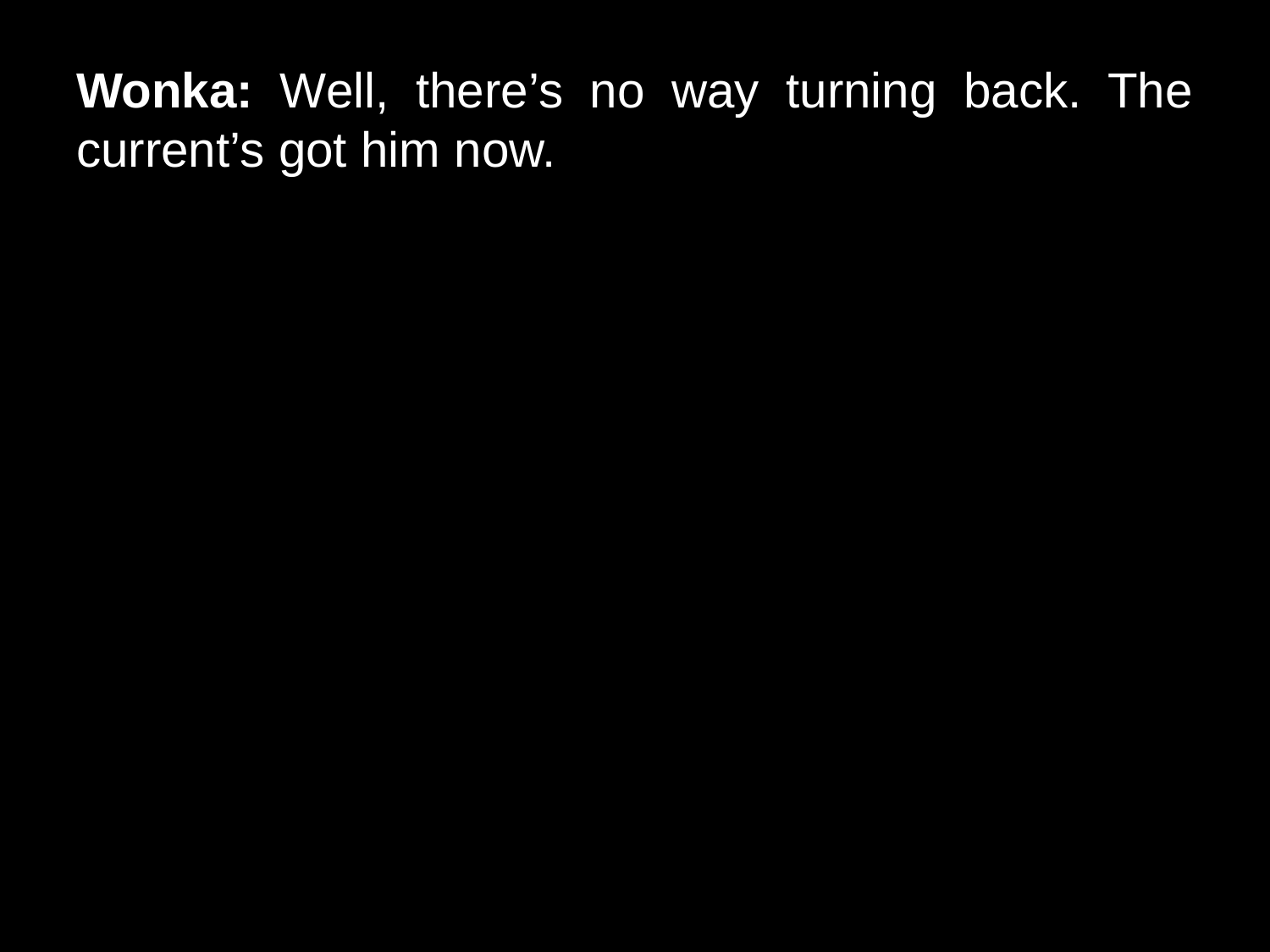

# Wonka: Well, there’s no way turning back. The current’s got him now.